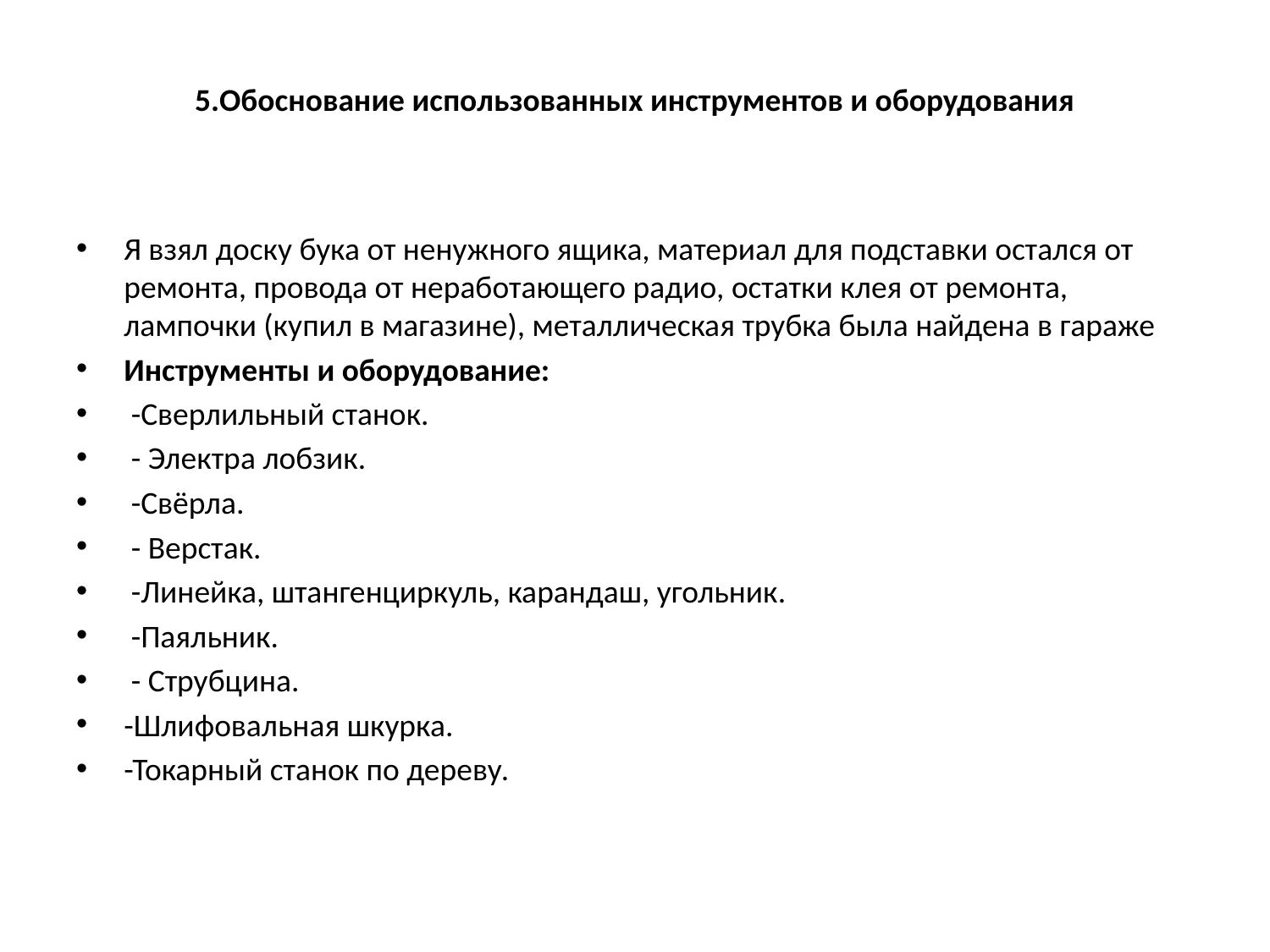

# 5.Обоснование использованных инструментов и оборудования
Я взял доску бука от ненужного ящика, материал для подставки остался от ремонта, провода от неработающего радио, остатки клея от ремонта, лампочки (купил в магазине), металлическая трубка была найдена в гараже
Инструменты и оборудование:
 -Сверлильный станок.
 - Электра лобзик.
 -Свёрла.
 - Верстак.
 -Линейка, штангенциркуль, карандаш, угольник.
 -Паяльник.
 - Струбцина.
-Шлифовальная шкурка.
-Токарный станок по дереву.